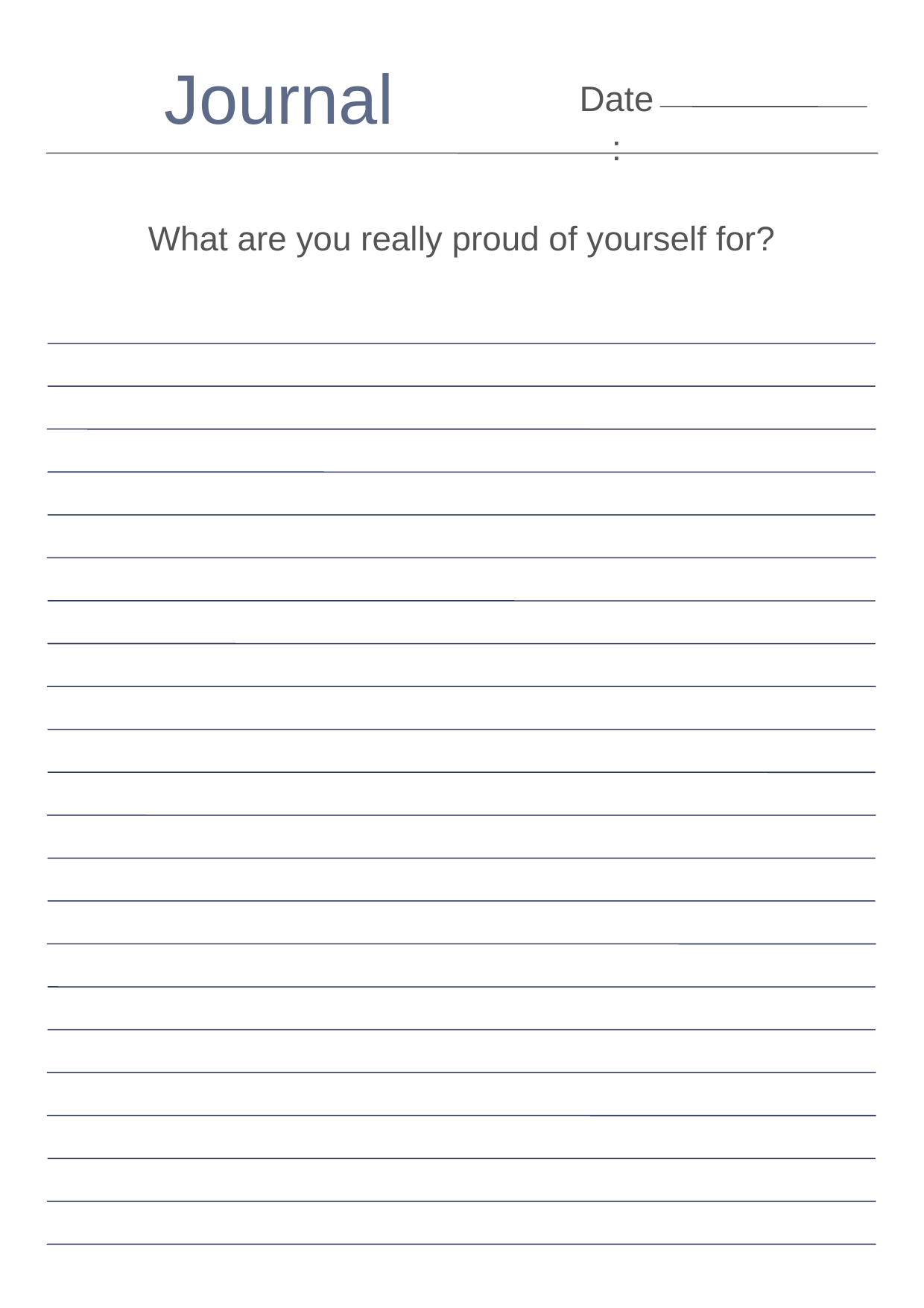

Journal
Date:

What are you really proud of yourself for?